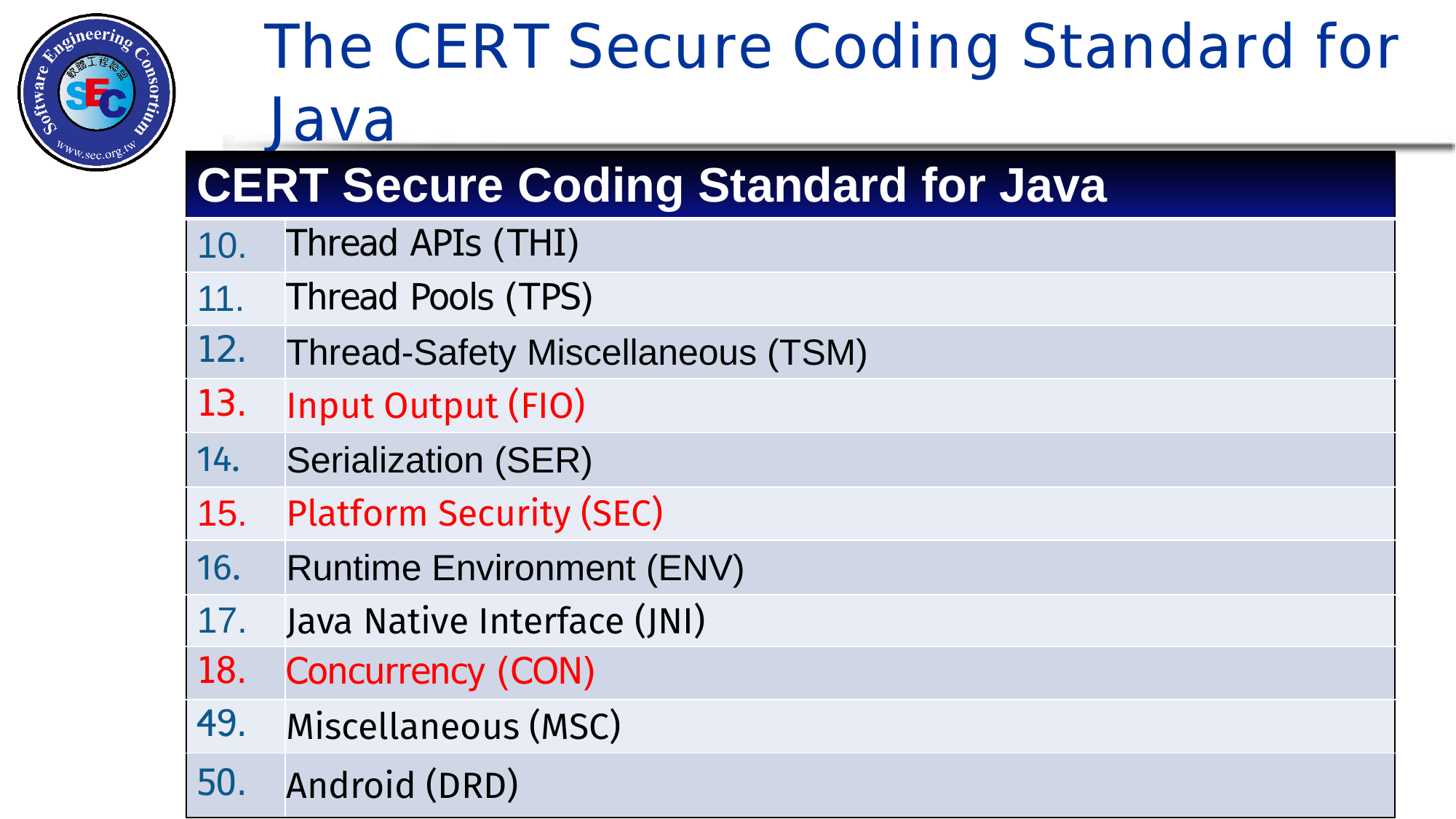

# The CERT Secure Coding Standard for Java
| CERT Secure Coding Standard for Java |  |
| --- | --- |
| 10. | Thread APIs (THI) |
| 11. | Thread Pools (TPS) |
| 12. | Thread-Safety Miscellaneous (TSM) |
| 13. | Input Output (FIO) |
| 14. | Serialization (SER) |
| 15. | Platform Security (SEC) |
| 16. | Runtime Environment (ENV) |
| 17. | Java Native Interface (JNI) |
| 18. | Concurrency (CON) |
| 49. | Miscellaneous (MSC) |
| 50. | Android (DRD) |
39